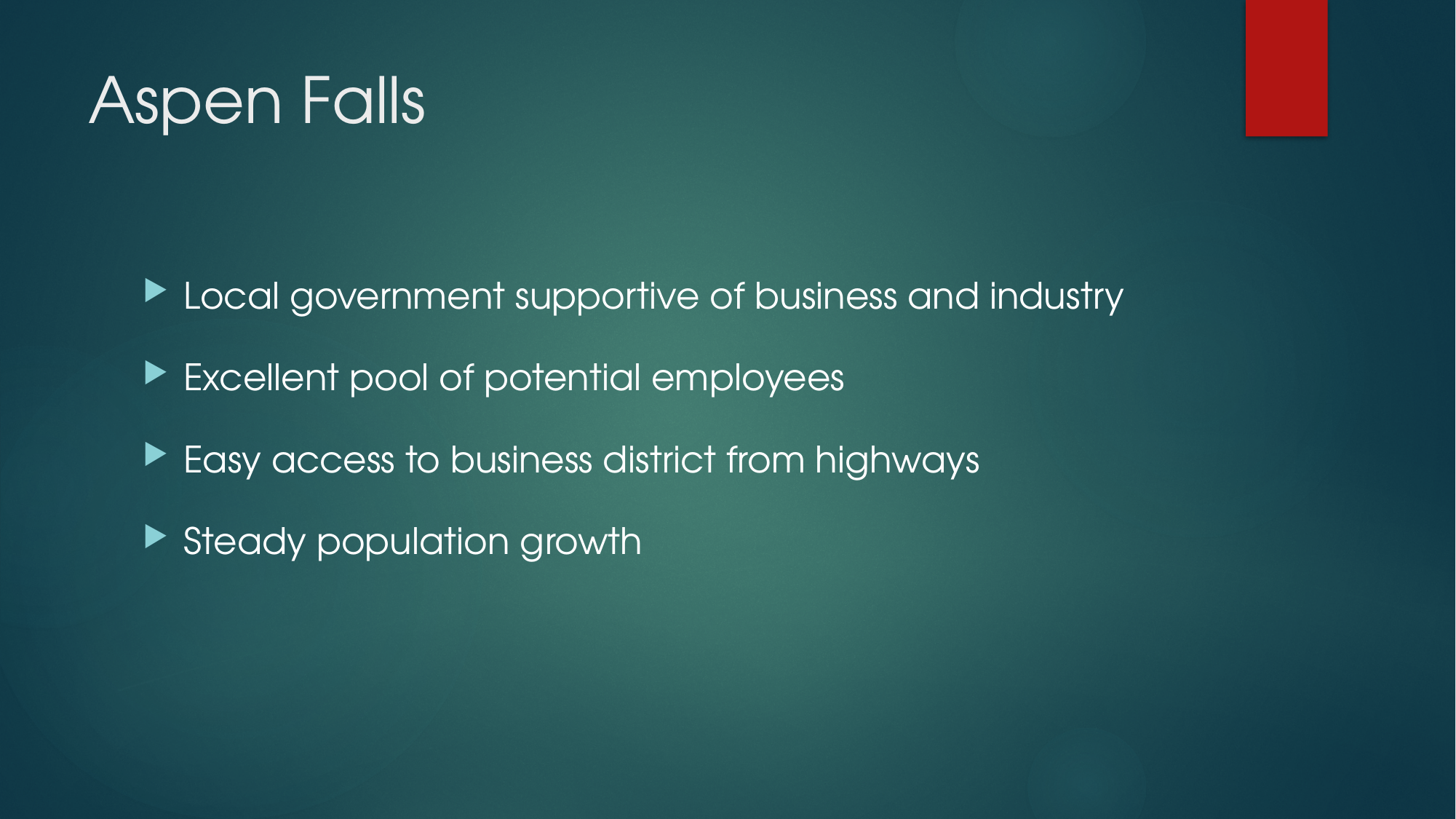

# Aspen Falls
Local government supportive of business and industry
Excellent pool of potential employees
Easy access to business district from highways
Steady population growth